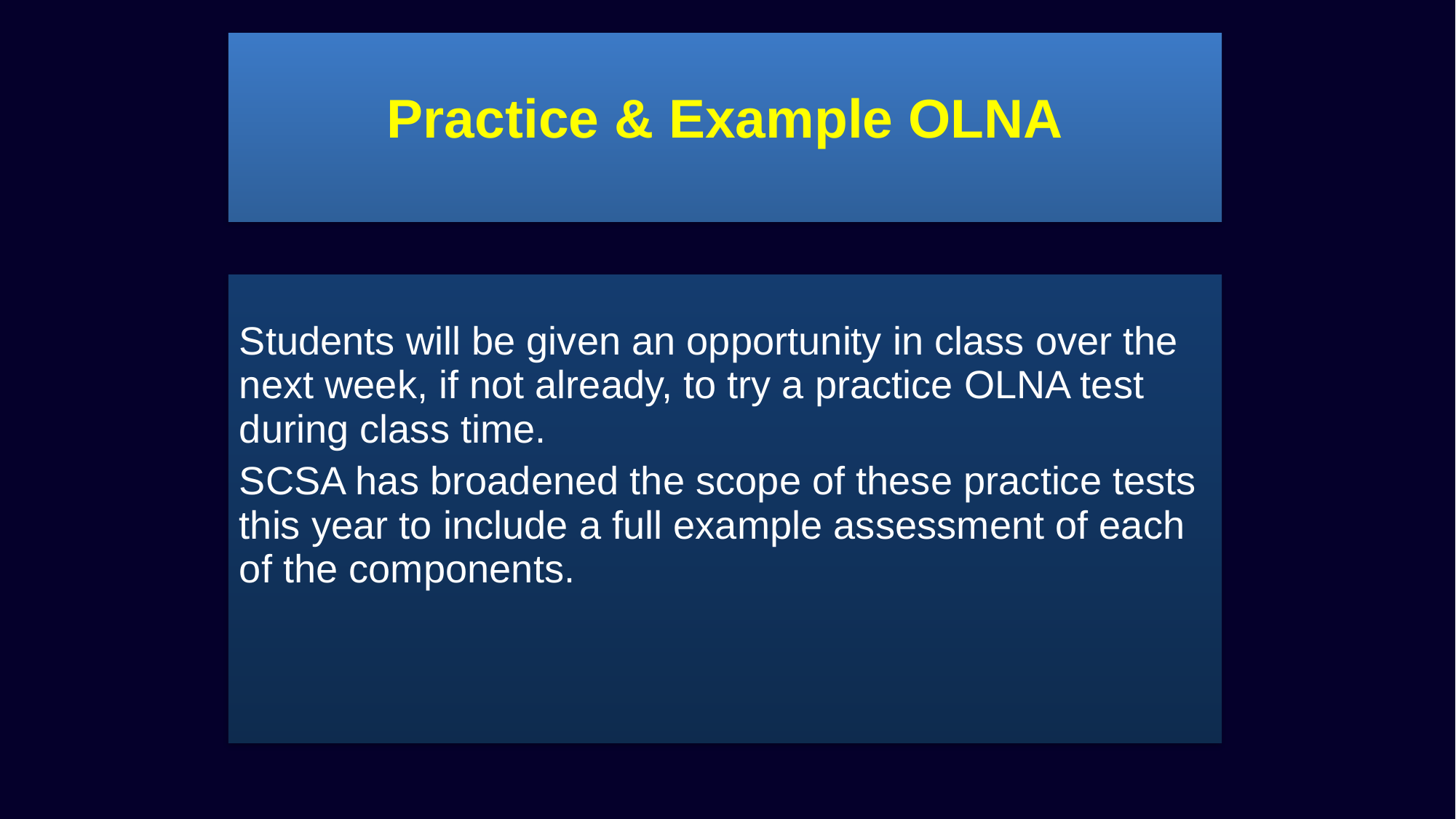

#
Practice & Example OLNA

Students will be given an opportunity in class over the next week, if not already, to try a practice OLNA test during class time.
SCSA has broadened the scope of these practice tests this year to include a full example assessment of each of the components.